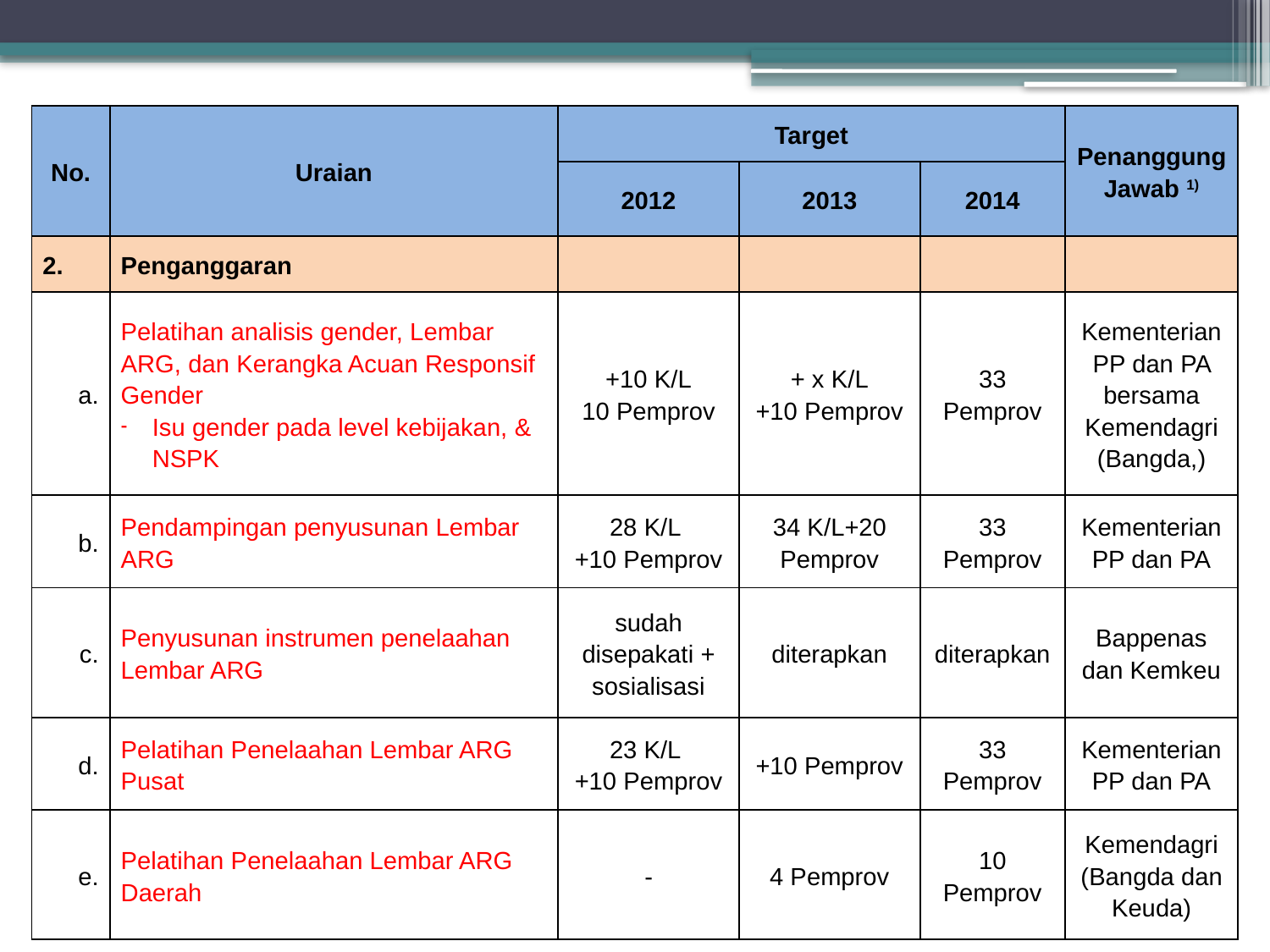

| No. | Uraian | Target |  |  | Penanggung Jawab 1) |
| --- | --- | --- | --- | --- | --- |
|  |  | 2012 | 2013 | 2014 |  |
| 2. | Penganggaran |  |  |  |  |
| a. | Pelatihan analisis gender, Lembar ARG, dan Kerangka Acuan Responsif Gender Isu gender pada level kebijakan, & NSPK | +10 K/L 10 Pemprov | + x K/L +10 Pemprov | 33 Pemprov | Kementerian PP dan PA bersama Kemendagri (Bangda,) |
| b. | Pendampingan penyusunan Lembar ARG | 28 K/L +10 Pemprov | 34 K/L+20 Pemprov | 33 Pemprov | Kementerian PP dan PA |
| c. | Penyusunan instrumen penelaahan Lembar ARG | sudah disepakati + sosialisasi | diterapkan | diterapkan | Bappenas dan Kemkeu |
| d. | Pelatihan Penelaahan Lembar ARG Pusat | 23 K/L +10 Pemprov | +10 Pemprov | 33 Pemprov | Kementerian PP dan PA |
| e. | Pelatihan Penelaahan Lembar ARG Daerah | - | 4 Pemprov | 10 Pemprov | Kemendagri (Bangda dan Keuda) |